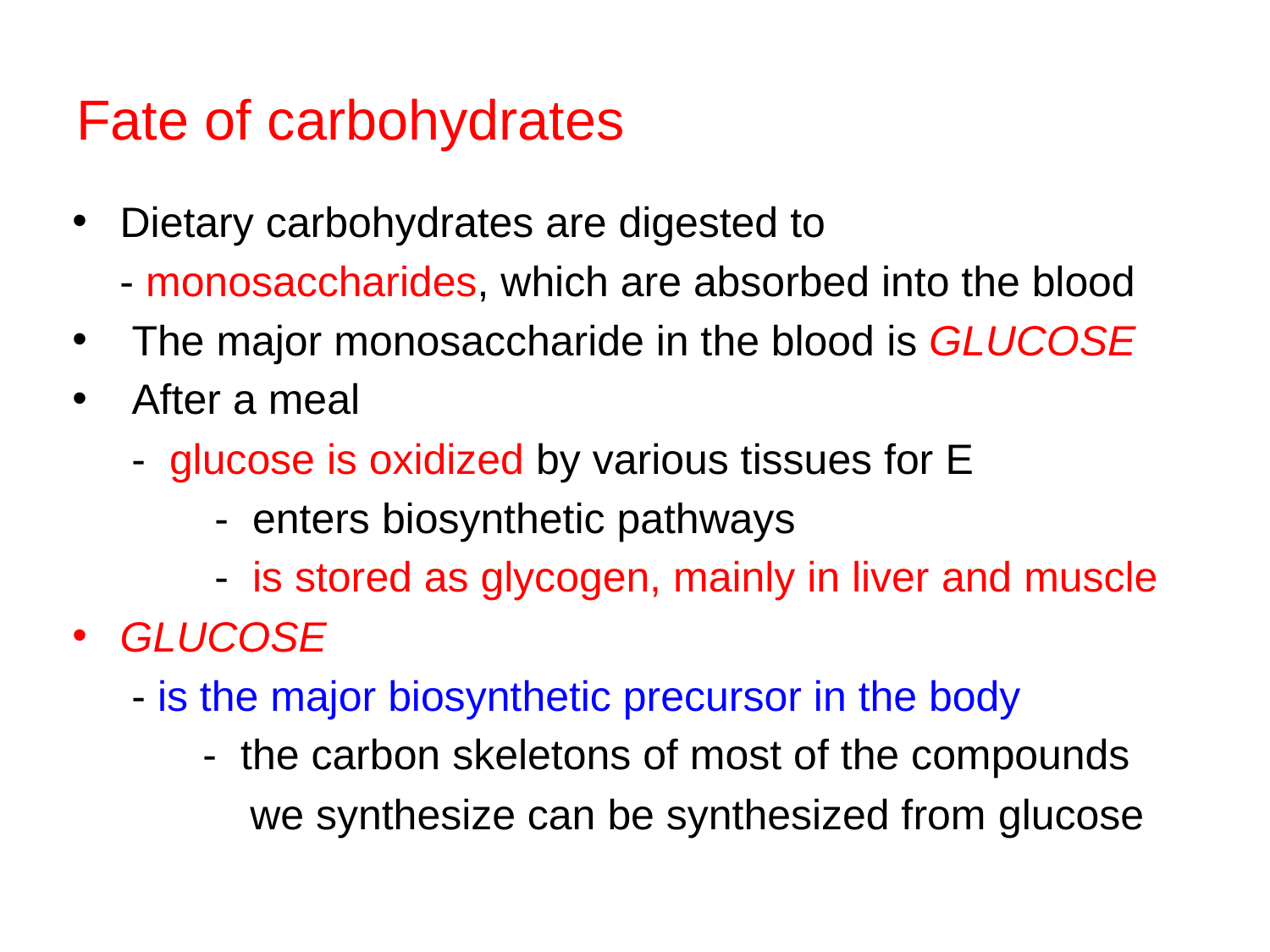

# Fate of carbohydrates
Dietary carbohydrates are digested to
    - monosaccharides, which are absorbed into the blood
 The major monosaccharide in the blood is GLUCOSE
 After a meal
     -  glucose is oxidized by various tissues for E
            -  enters biosynthetic pathways
            -  is stored as glycogen, mainly in liver and muscle
GLUCOSE
     - is the major biosynthetic precursor in the body
           -  the carbon skeletons of most of the compounds
               we synthesize can be synthesized from glucose